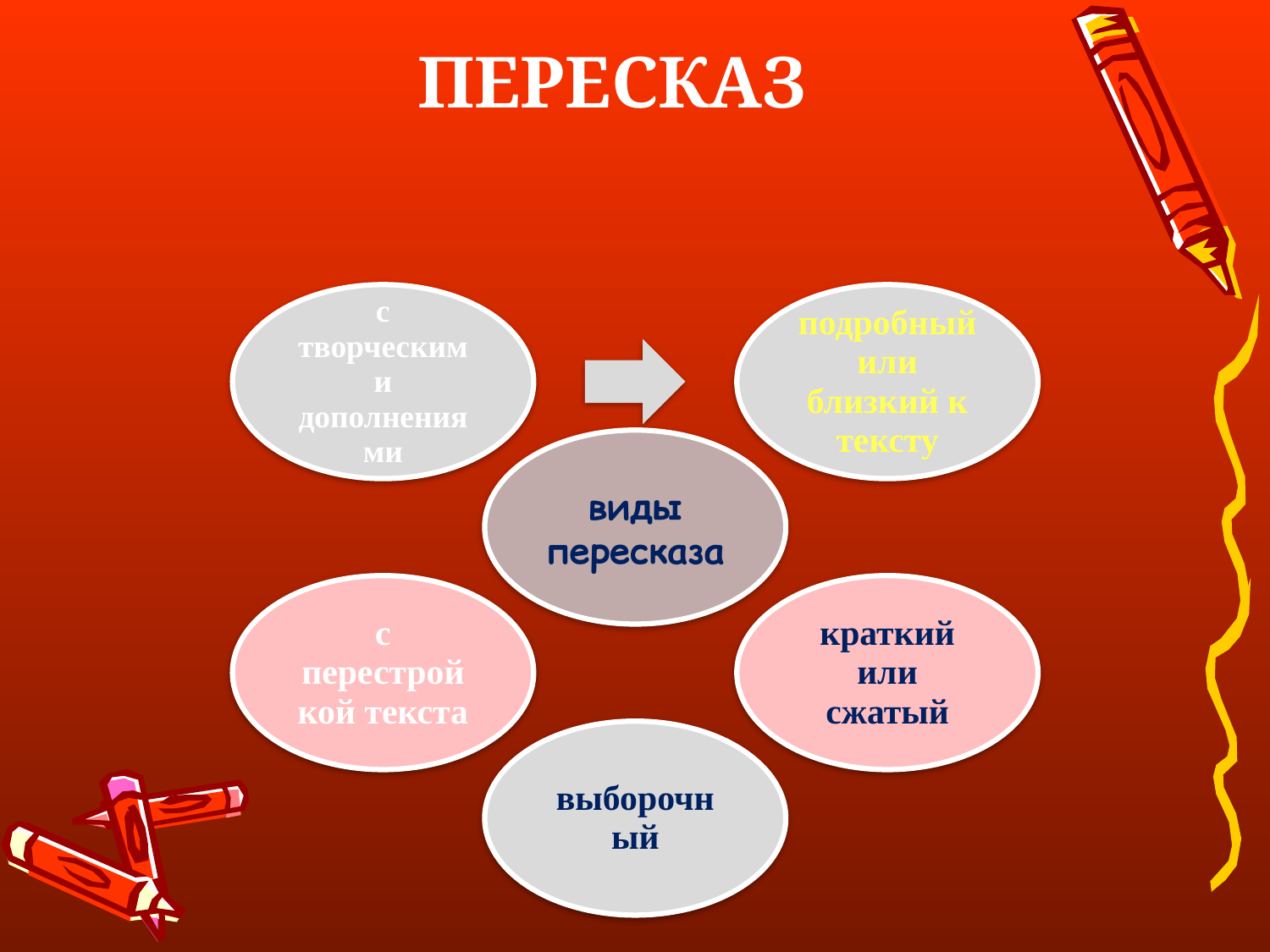

ПЕРЕСКАЗ
виды пересказа
подробный или близкий к тексту
краткий или сжатый
выборочный
с перестройкой текста
с творческими дополнениями